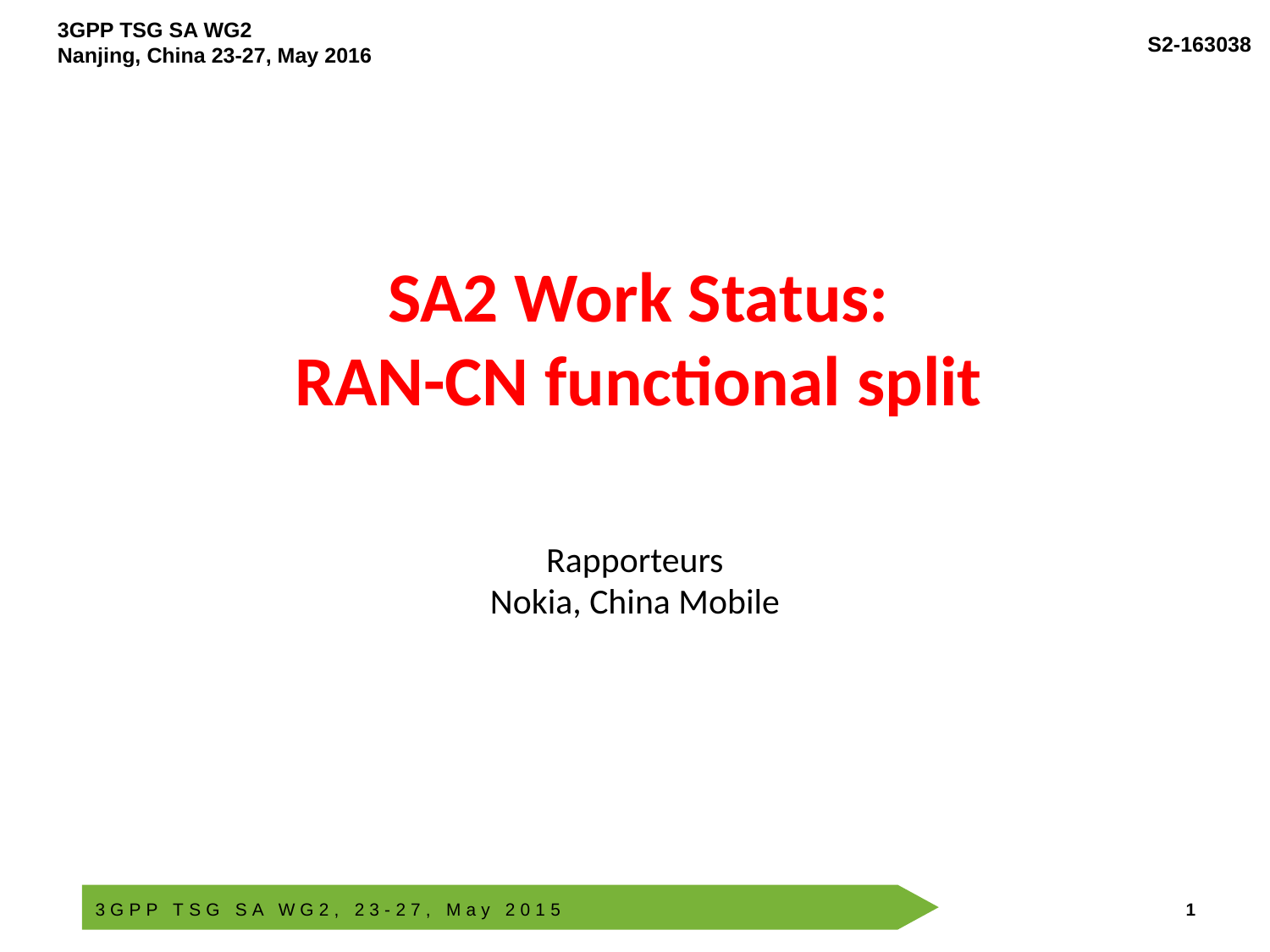

# SA2 Work Status: RAN-CN functional split
Rapporteurs
Nokia, China Mobile